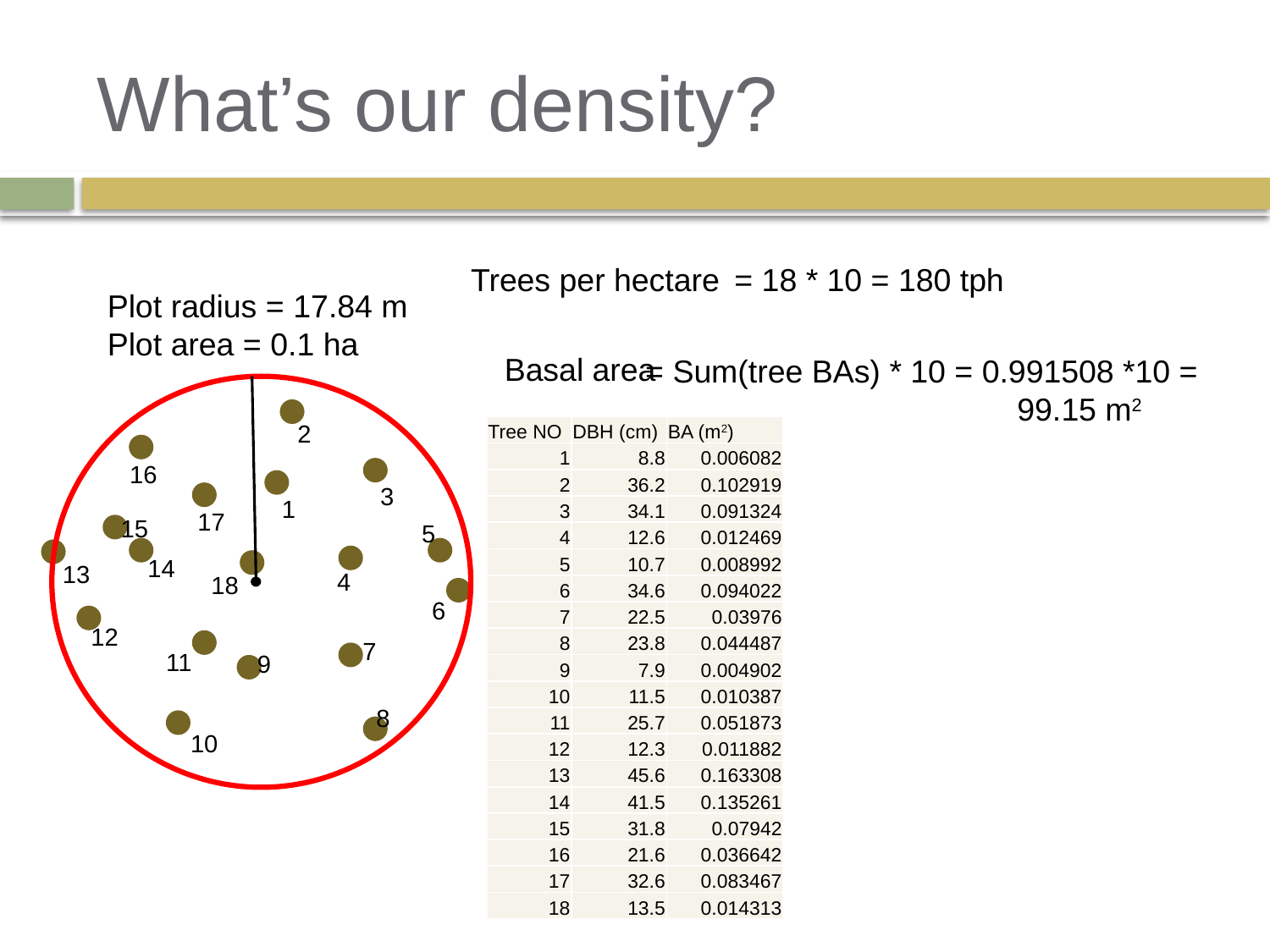

# What’s our density?
Trees per hectare
= 18 * 10 = 180 tph

Plot radius = 17.84 m
Plot area = 0.1 ha
Basal area
 = Sum(tree BAs) * 10 = 0.991508 *10 =
			99.15 m2

2
16
3
1
17
15
5
14
13
4
18

6
12
7
11
9
8
10
| Tree NO | DBH (cm) | BA (m2) |
| --- | --- | --- |
| 1 | 8.8 | 0.006082 |
| 2 | 36.2 | 0.102919 |
| 3 | 34.1 | 0.091324 |
| 4 | 12.6 | 0.012469 |
| 5 | 10.7 | 0.008992 |
| 6 | 34.6 | 0.094022 |
| 7 | 22.5 | 0.03976 |
| 8 | 23.8 | 0.044487 |
| 9 | 7.9 | 0.004902 |
| 10 | 11.5 | 0.010387 |
| 11 | 25.7 | 0.051873 |
| 12 | 12.3 | 0.011882 |
| 13 | 45.6 | 0.163308 |
| 14 | 41.5 | 0.135261 |
| 15 | 31.8 | 0.07942 |
| 16 | 21.6 | 0.036642 |
| 17 | 32.6 | 0.083467 |
| 18 | 13.5 | 0.014313 |